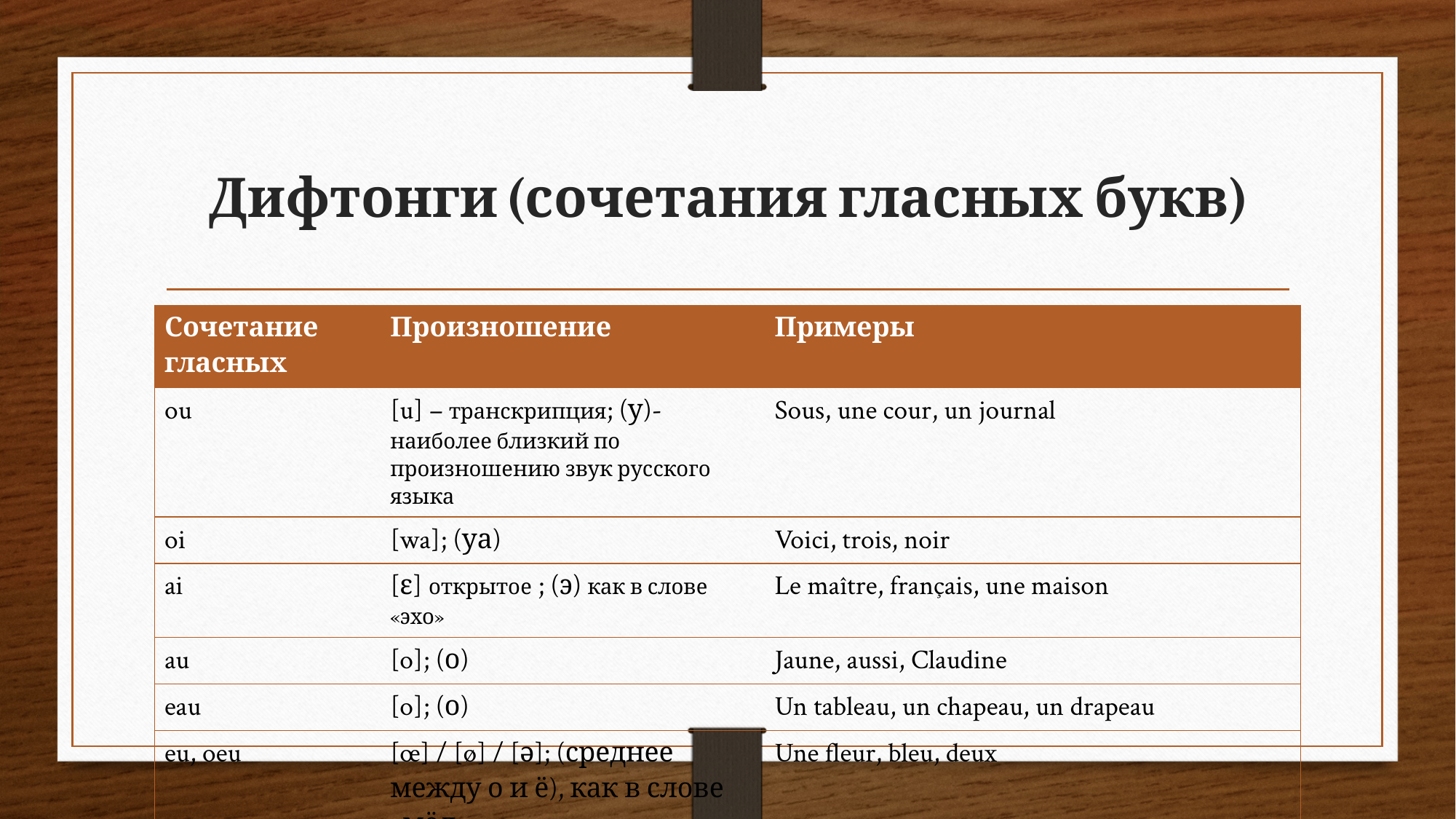

# Дифтонги (сочетания гласных букв)
| Сочетание гласных | Произношение | Примеры |
| --- | --- | --- |
| ou | [u] – транскрипция; (у)- наиболее близкий по произношению звук русского языка | Sous, une cour, un journal |
| oi | [wa]; (уа) | Voici, trois, noir |
| ai | [ɛ] открытое ; (э) как в слове «эхо» | Le maître, français, une maison |
| au | [o]; (о) | Jaune, aussi, Claudine |
| eau | [o]; (о) | Un tableau, un chapeau, un drapeau |
| eu, oeu | [œ] / [ø] / [ǝ]; (среднее между о и ё), как в слове «мёл» | Une fleur, bleu, deux |